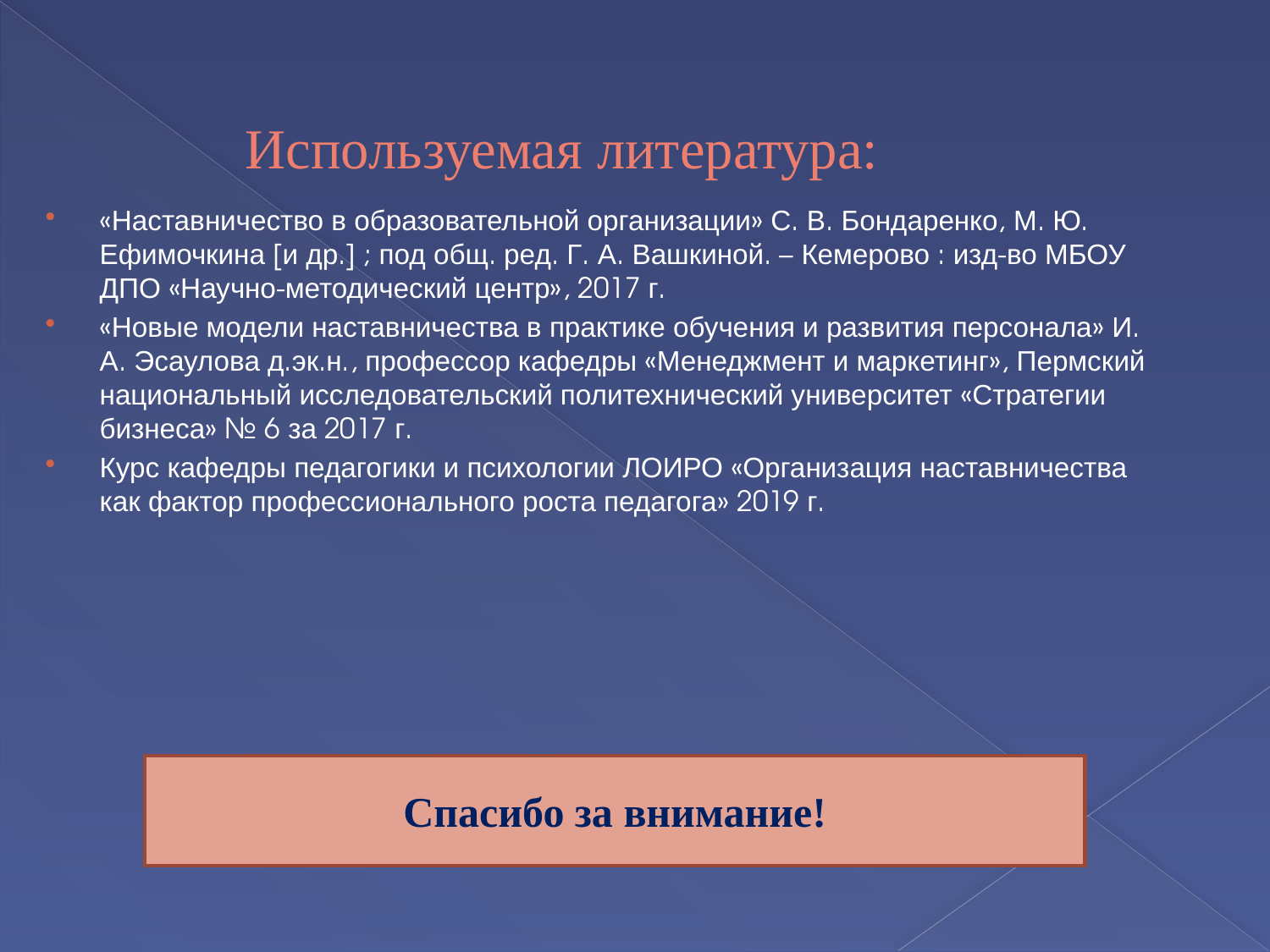

# Используемая литература:
«Наставничество в образовательной организации» С. В. Бондаренко, М. Ю. Ефимочкина [и др.] ; под общ. ред. Г. А. Вашкиной. – Кемерово : изд-во МБОУ ДПО «Научно-методический центр», 2017 г.
«Новые модели наставничества в практике обучения и развития персонала» И. А. Эсаулова д.эк.н., профессор кафедры «Менеджмент и маркетинг», Пермский национальный исследовательский политехнический университет «Стратегии бизнеса» № 6 за 2017 г.
Курс кафедры педагогики и психологии ЛОИРО «Организация наставничества как фактор профессионального роста педагога» 2019 г.

Спасибо за внимание!